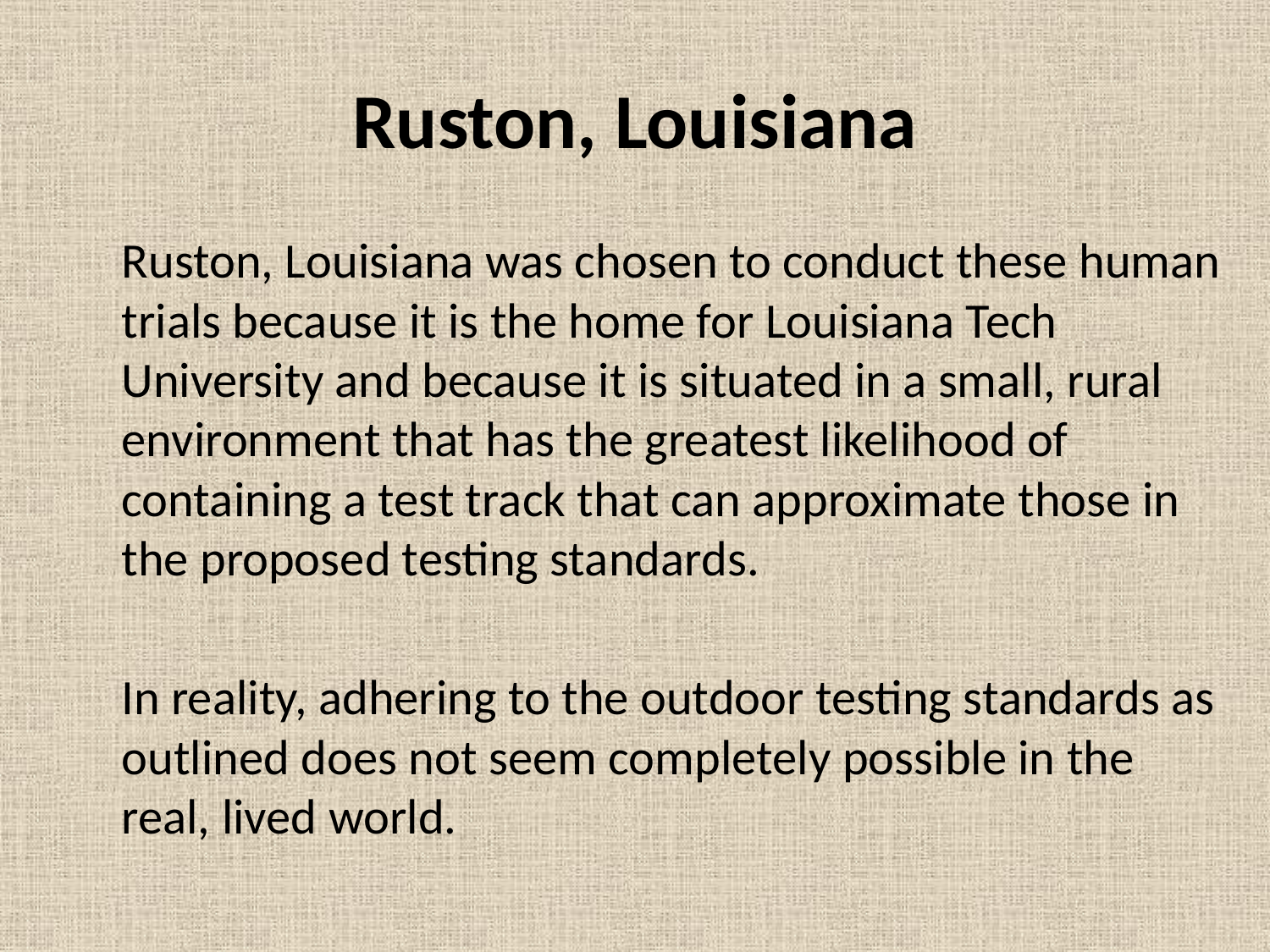

# Ruston, Louisiana
	Ruston, Louisiana was chosen to conduct these human trials because it is the home for Louisiana Tech University and because it is situated in a small, rural environment that has the greatest likelihood of containing a test track that can approximate those in the proposed testing standards.

	In reality, adhering to the outdoor testing standards as outlined does not seem completely possible in the real, lived world.